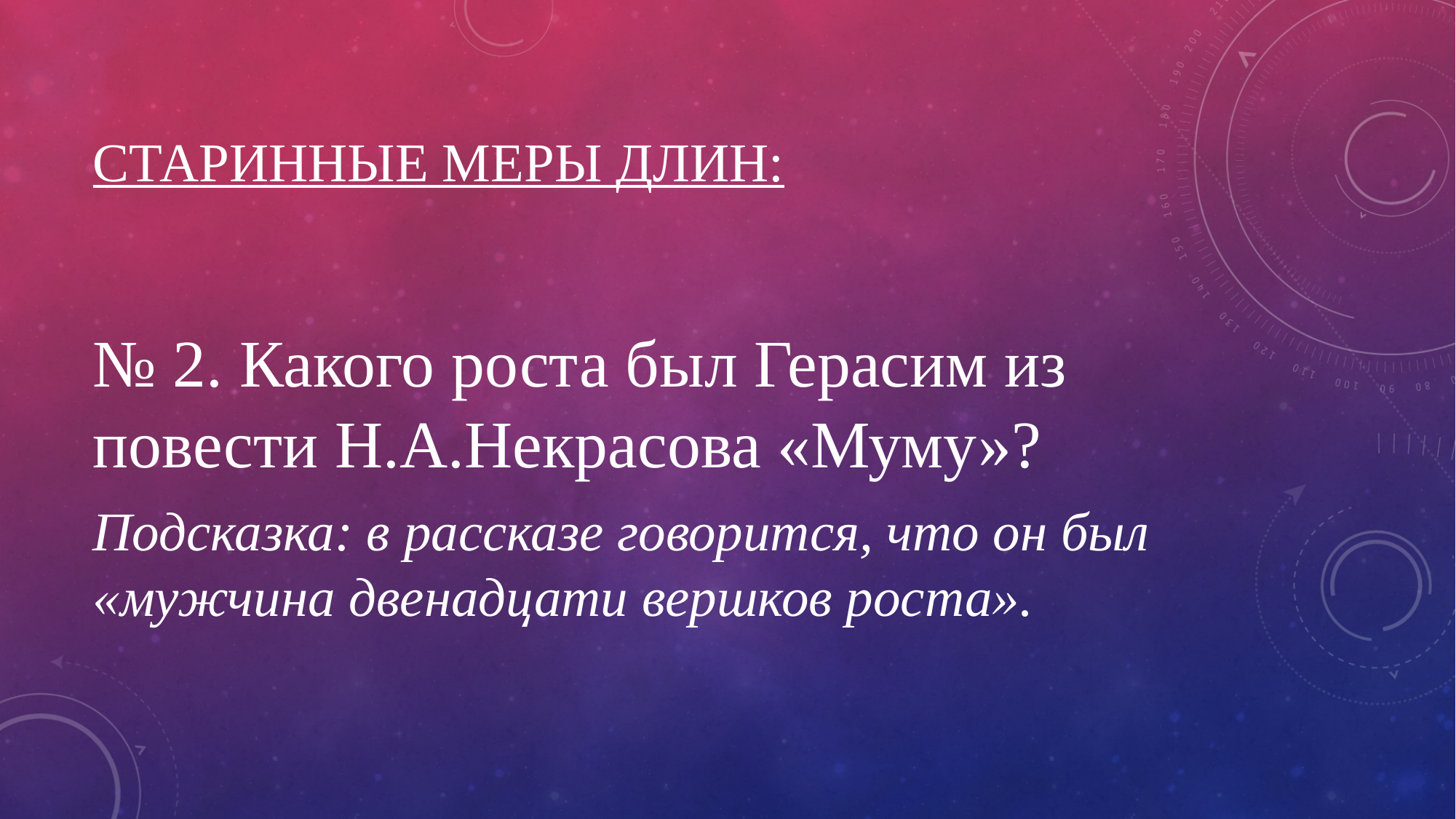

# Старинные меры длин:
№ 2. Какого роста был Герасим из повести Н.А.Некрасова «Муму»?
Подсказка: в рассказе говорится, что он был «мужчина двенадцати вершков роста».